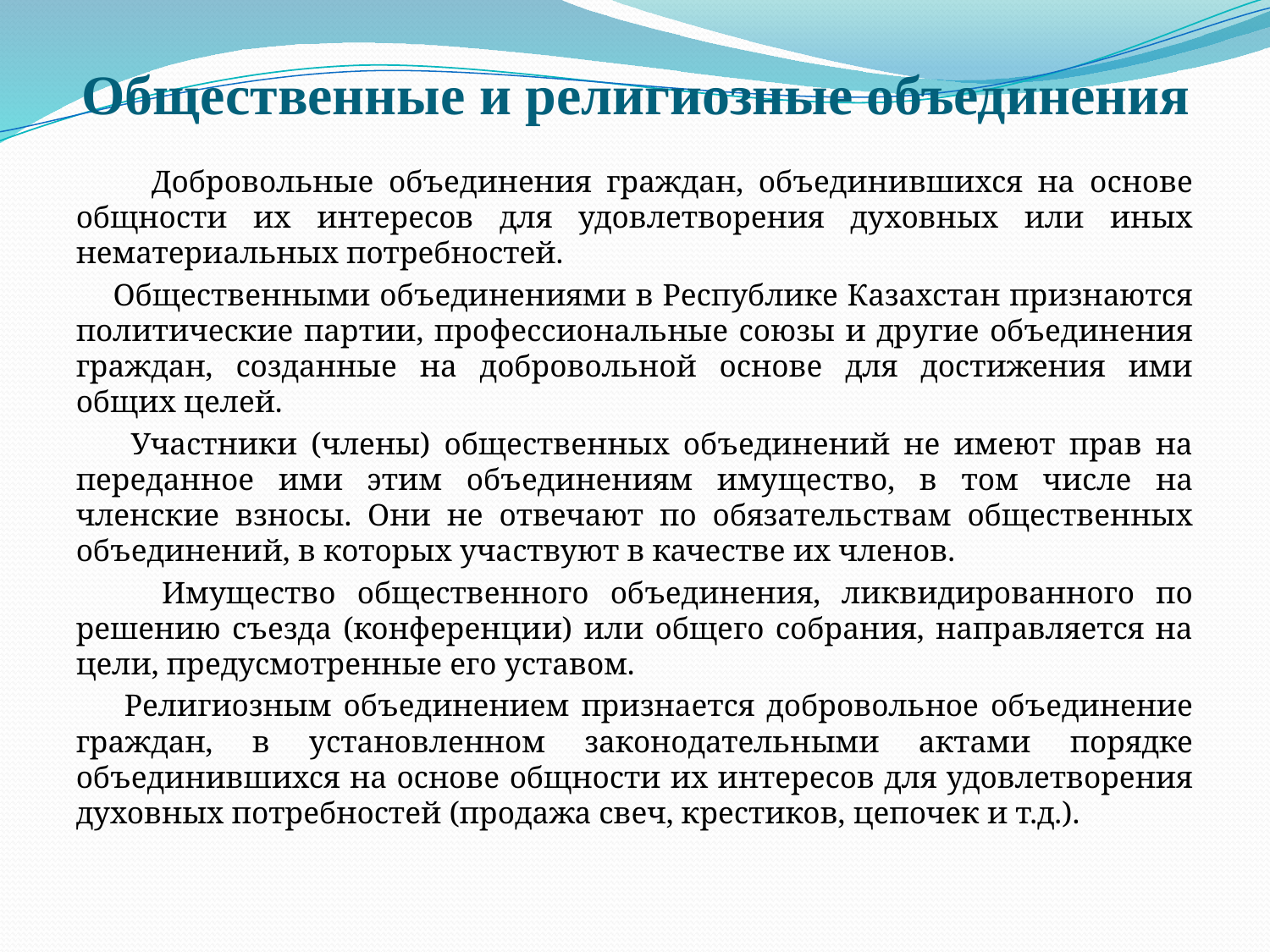

# Общественные и религиозные объединения
     Добровольные объединения граждан, объединившихся на основе общности их интересов для удовлетворения духовных или иных нематериальных потребностей.
    Общественными объединениями в Республике Казахстан признаются политические партии, профессиональные союзы и другие объединения граждан, созданные на добровольной основе для достижения ими общих целей.
    Участники (члены) общественных объединений не имеют прав на переданное ими этим объединениям имущество, в том числе на членские взносы. Они не отвечают по обязательствам общественных объединений, в которых участвуют в качестве их членов.
    Имущество общественного объединения, ликвидированного по решению съезда (конференции) или общего собрания, направляется на цели, предусмотренные его уставом.
    Религиозным объединением признается добровольное объединение граждан, в установленном законодательными актами порядке объединившихся на основе общности их интересов для удовлетворения духовных потребностей (продажа свеч, крестиков, цепочек и т.д.).